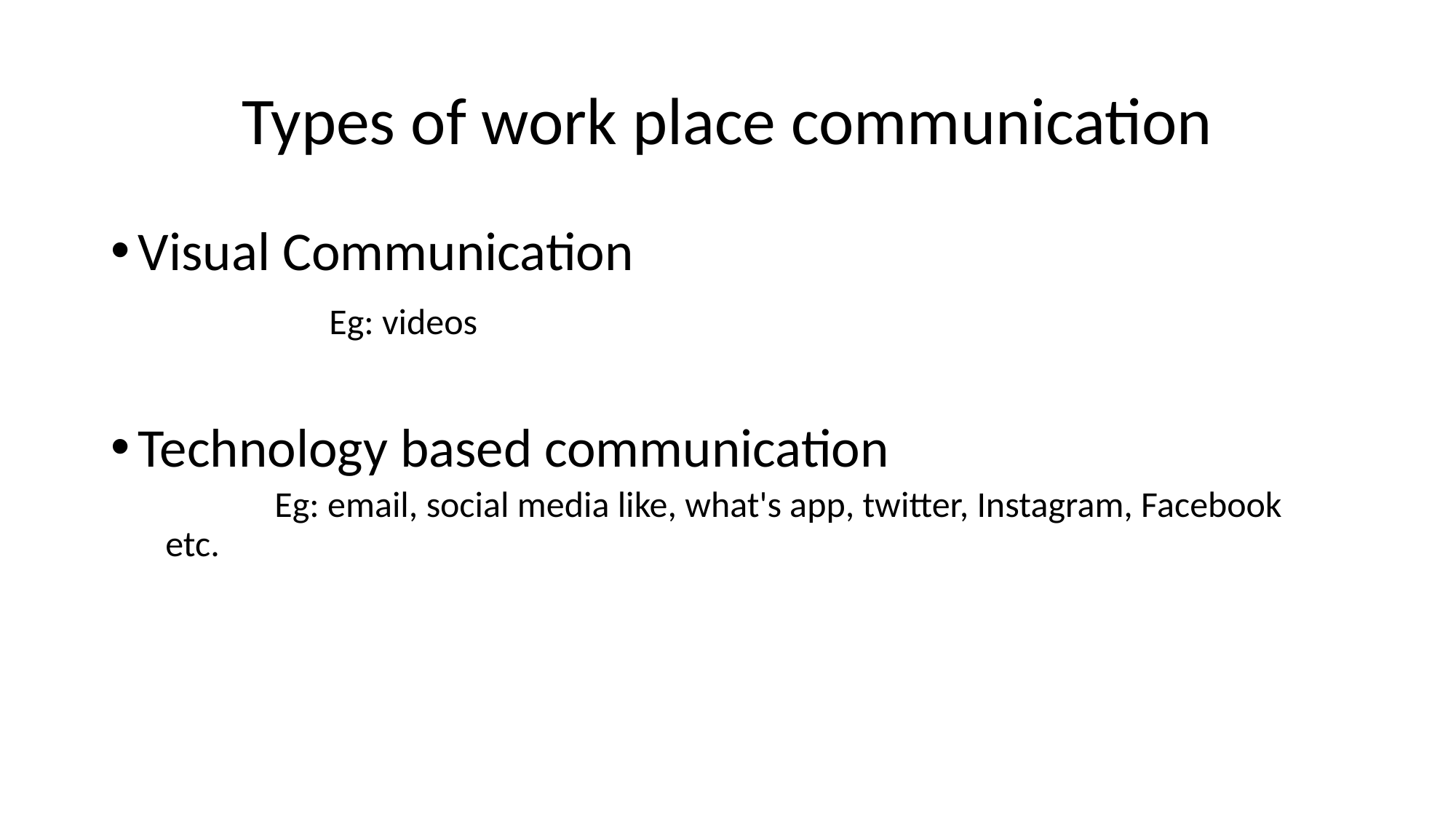

# Types of work place communication
Visual Communication
		Eg: videos

Technology based communication
	Eg: email, social media like, what's app, twitter, Instagram, Facebook etc.